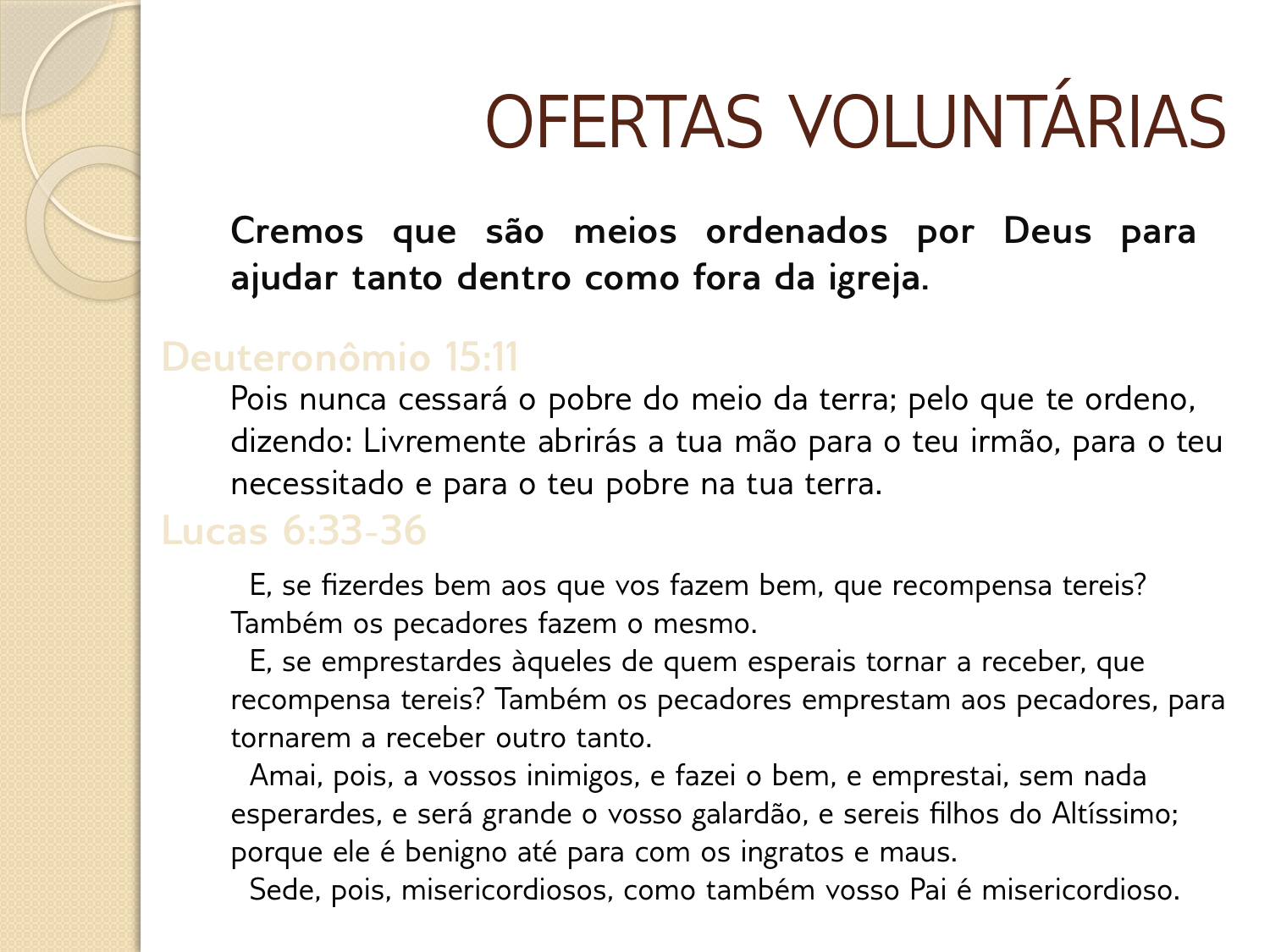

# OFERTAS VOLUNTÁRIAS
Cremos que são meios ordenados por Deus para ajudar tanto dentro como fora da igreja.
Deuteronômio 15:11
Pois nunca cessará o pobre do meio da terra; pelo que te ordeno, dizendo: Livremente abrirás a tua mão para o teu irmão, para o teu necessitado e para o teu pobre na tua terra.

Lucas 6:33-36
  E, se fizerdes bem aos que vos fazem bem, que recompensa tereis? Também os pecadores fazem o mesmo.
  E, se emprestardes àqueles de quem esperais tornar a receber, que recompensa tereis? Também os pecadores emprestam aos pecadores, para tornarem a receber outro tanto.
  Amai, pois, a vossos inimigos, e fazei o bem, e emprestai, sem nada esperardes, e será grande o vosso galardão, e sereis filhos do Altíssimo; porque ele é benigno até para com os ingratos e maus.
  Sede, pois, misericordiosos, como também vosso Pai é misericordioso.